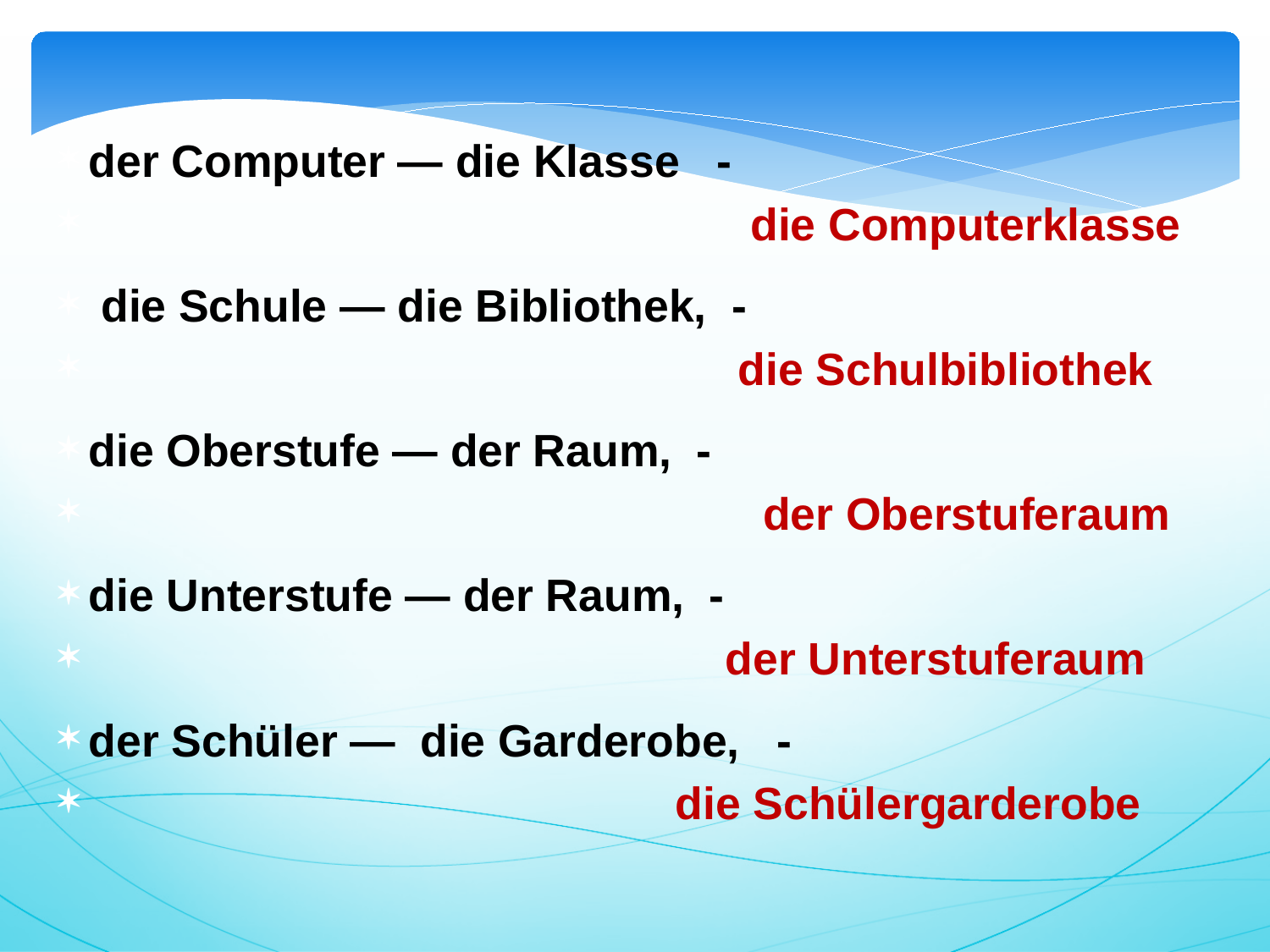

der Computer — die Klasse   -
                                                     die Computerklasse

 die Schule — die Bibliothek,  -
                                                    die Schulbibliothek

die Oberstufe — der Raum,  -
                                                      der Oberstuferaum

die Unterstufe — der Raum,  -
                                                   der Unterstuferaum

der Schüler —  die Garderobe,   -
                                               die Schülergarderobe